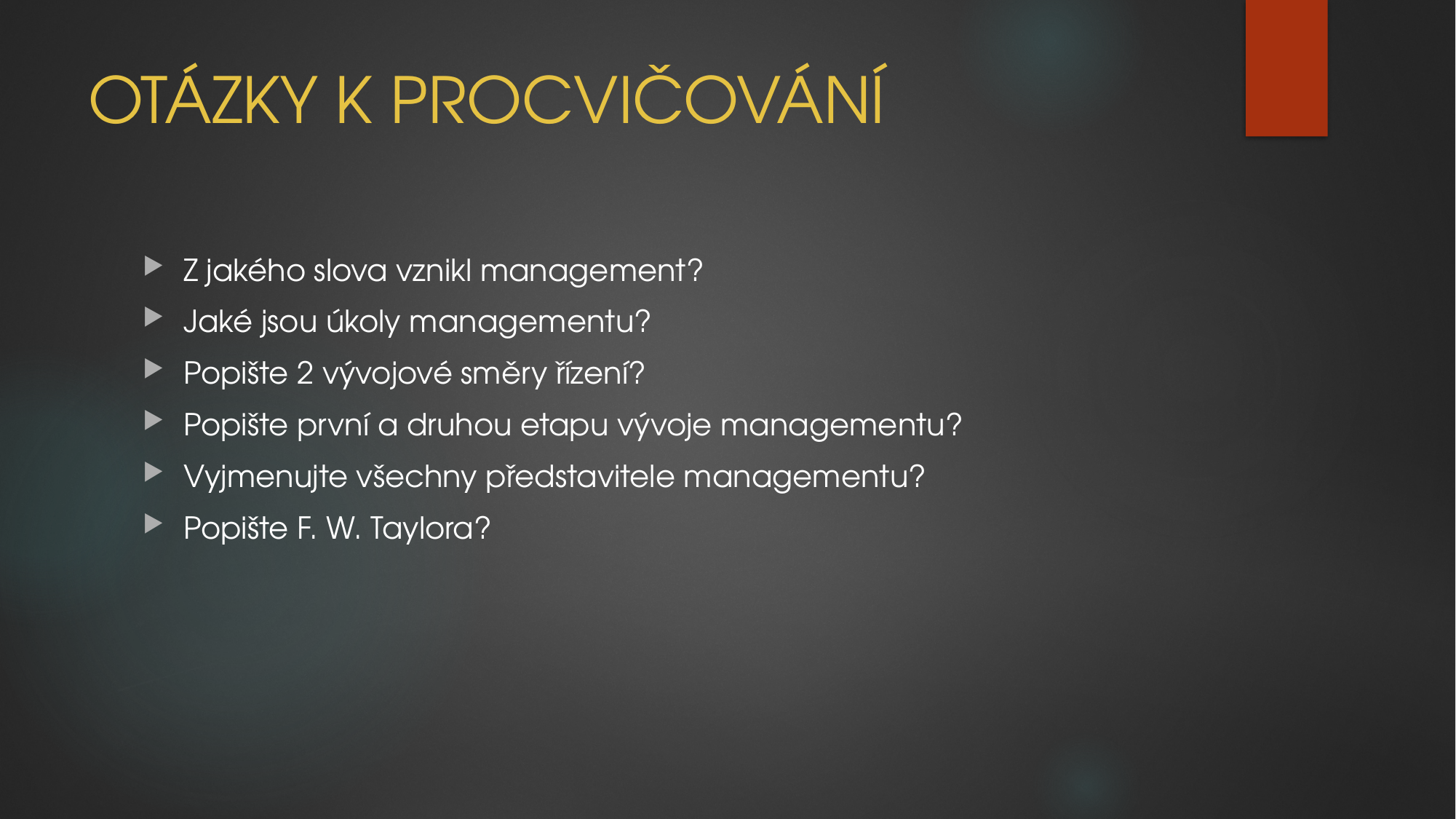

# OTÁZKY K PROCVIČOVÁNÍ
Z jakého slova vznikl management?
Jaké jsou úkoly managementu?
Popište 2 vývojové směry řízení?
Popište první a druhou etapu vývoje managementu?
Vyjmenujte všechny představitele managementu?
Popište F. W. Taylora?